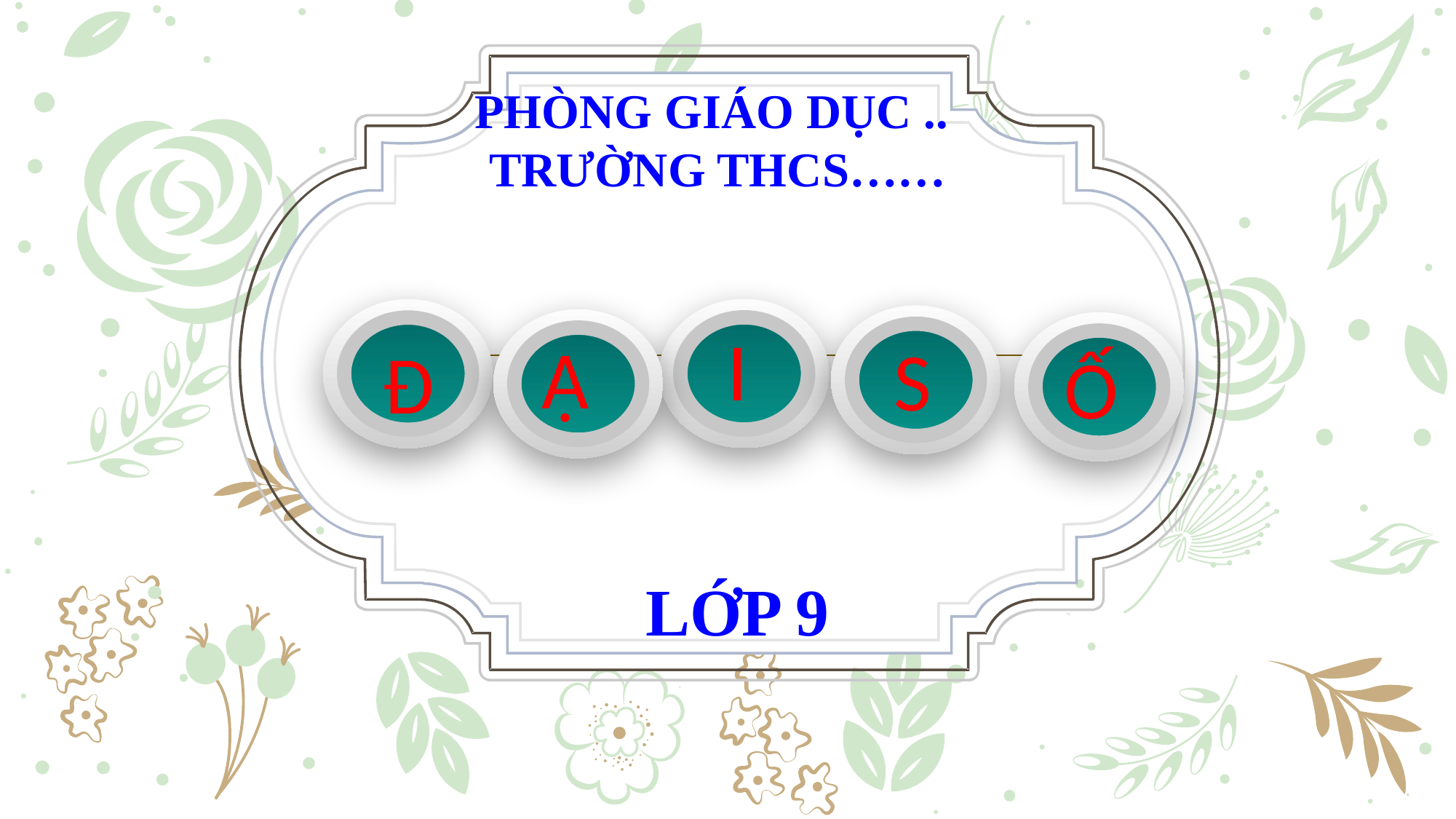

PHÒNG GIÁO DỤC ..
TRƯỜNG THCS……

I

Ạ
S

Đ
Ố

A
8

LỚP 9